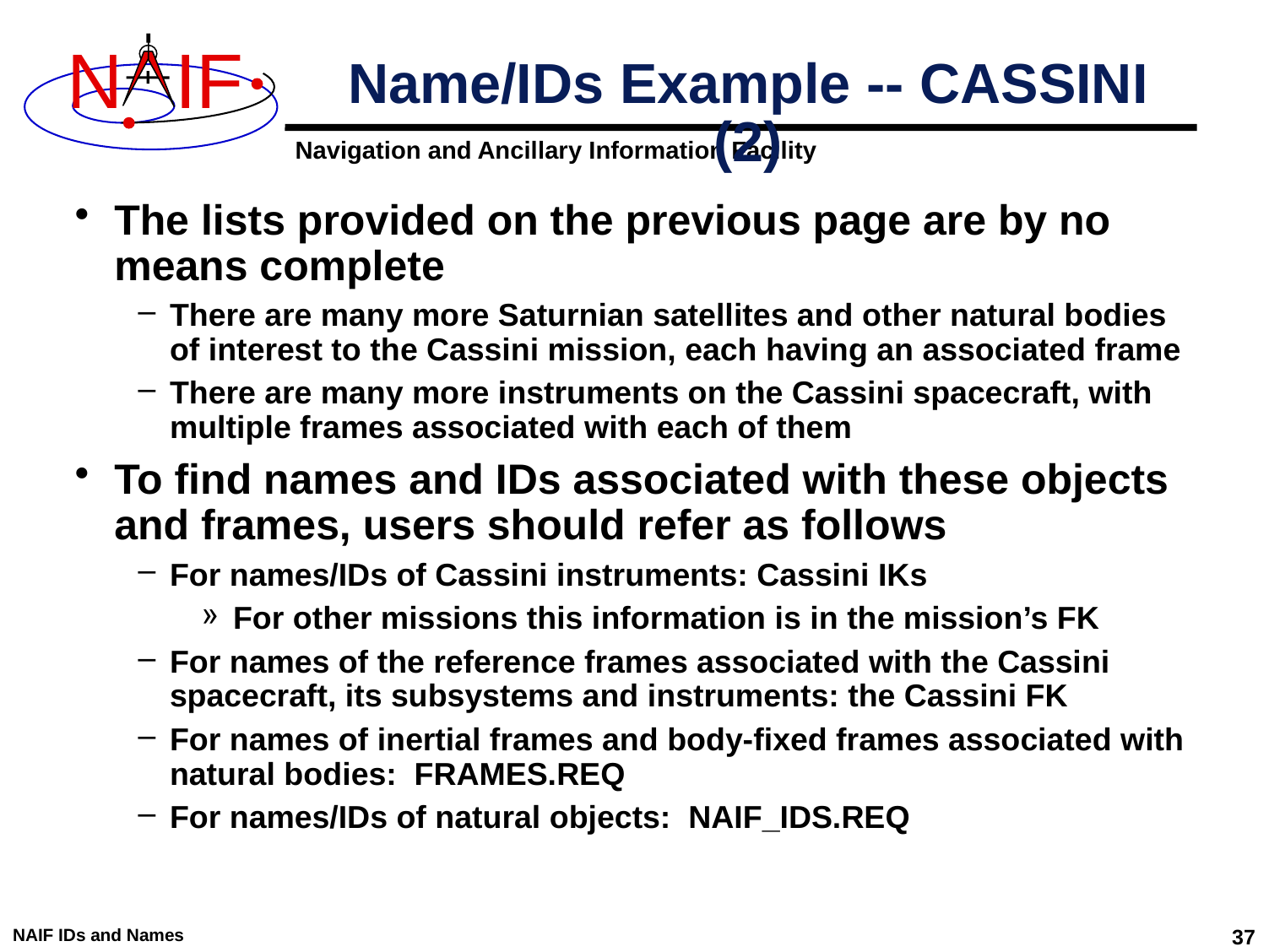

# Name/IDs Example -- CASSINI (2)
The lists provided on the previous page are by no means complete
There are many more Saturnian satellites and other natural bodies of interest to the Cassini mission, each having an associated frame
There are many more instruments on the Cassini spacecraft, with multiple frames associated with each of them
To find names and IDs associated with these objects and frames, users should refer as follows
For names/IDs of Cassini instruments: Cassini IKs
For other missions this information is in the mission’s FK
For names of the reference frames associated with the Cassini spacecraft, its subsystems and instruments: the Cassini FK
For names of inertial frames and body-fixed frames associated with natural bodies:  FRAMES.REQ
For names/IDs of natural objects:  NAIF_IDS.REQ
NAIF IDs and Names
37